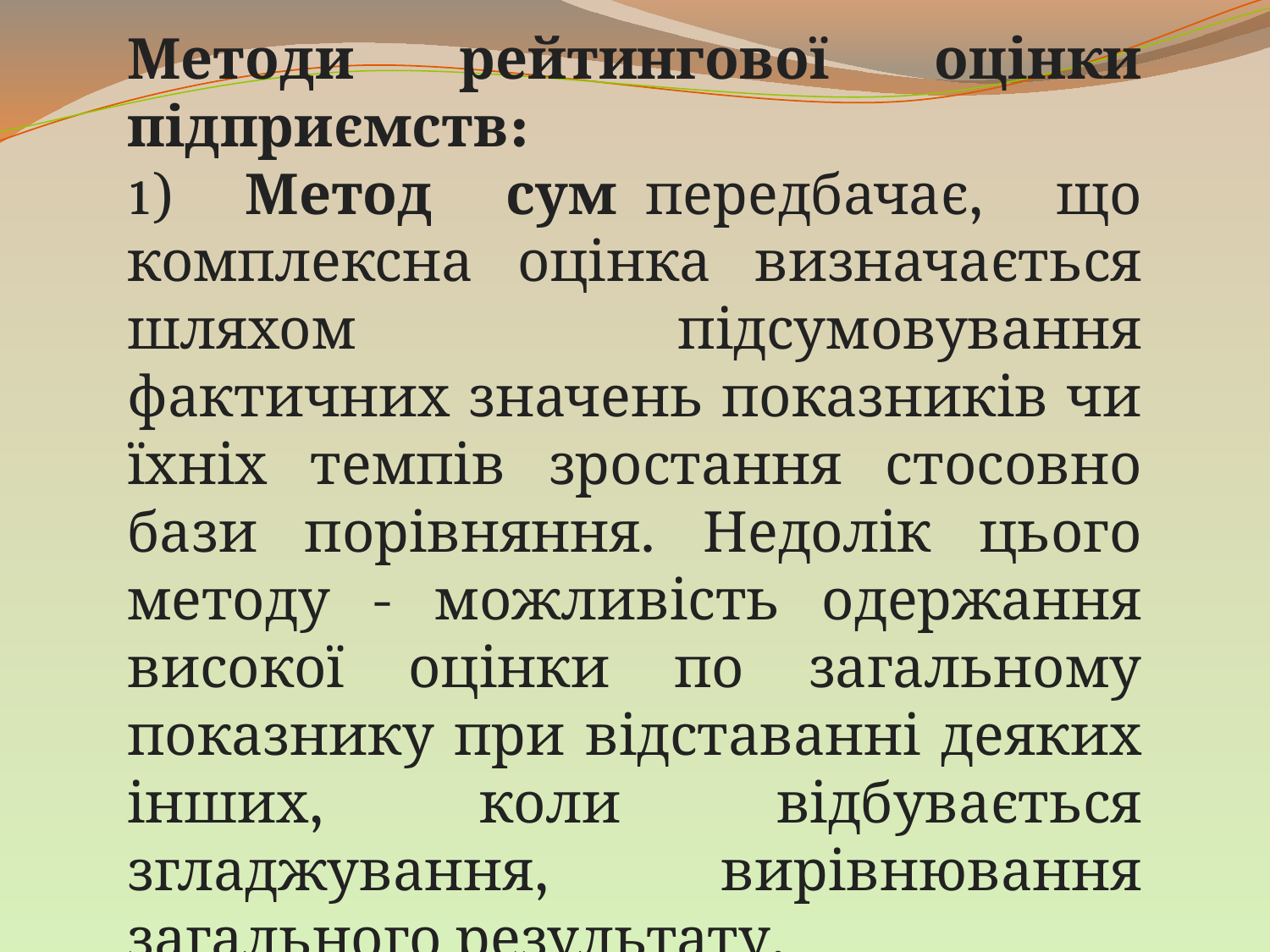

Методи рейтингової оцінки підприємств:
1) Метод сум  передбачає, що комплексна оцінка визначається шляхом підсумовування фактичних значень показників чи їхніх темпів зростання стосовно бази порівняння. Недолік цього методу - можливість одержання високої оцінки по загальному показнику при відставанні деяких інших, коли відбувається згладжування, вирівнювання загального результату.